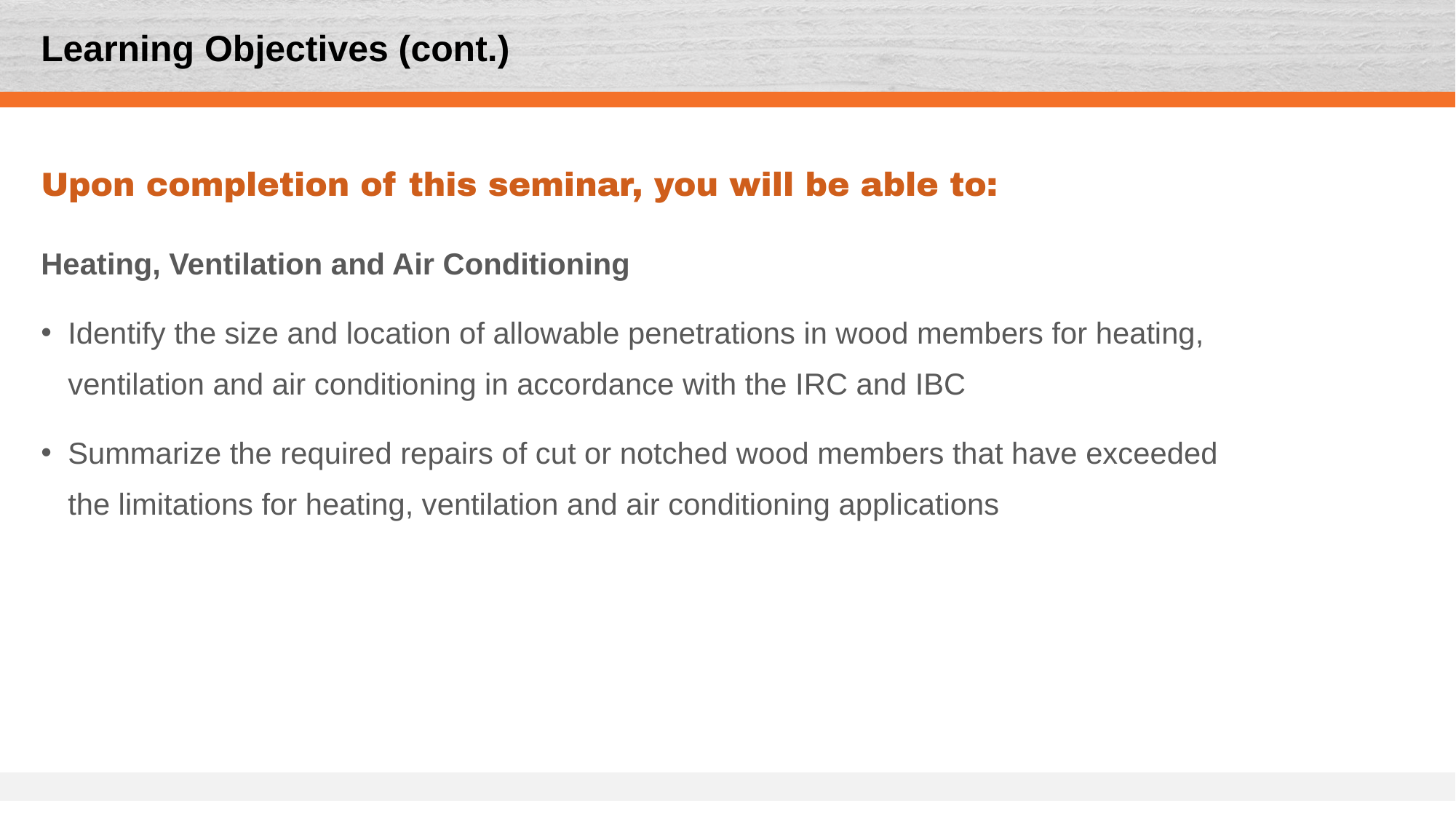

# Learning Objectives (cont.)
Upon completion of this seminar, you will be able to:
Heating, Ventilation and Air Conditioning
Identify the size and location of allowable penetrations in wood members for heating, ventilation and air conditioning in accordance with the IRC and IBC
Summarize the required repairs of cut or notched wood members that have exceeded the limitations for heating, ventilation and air conditioning applications